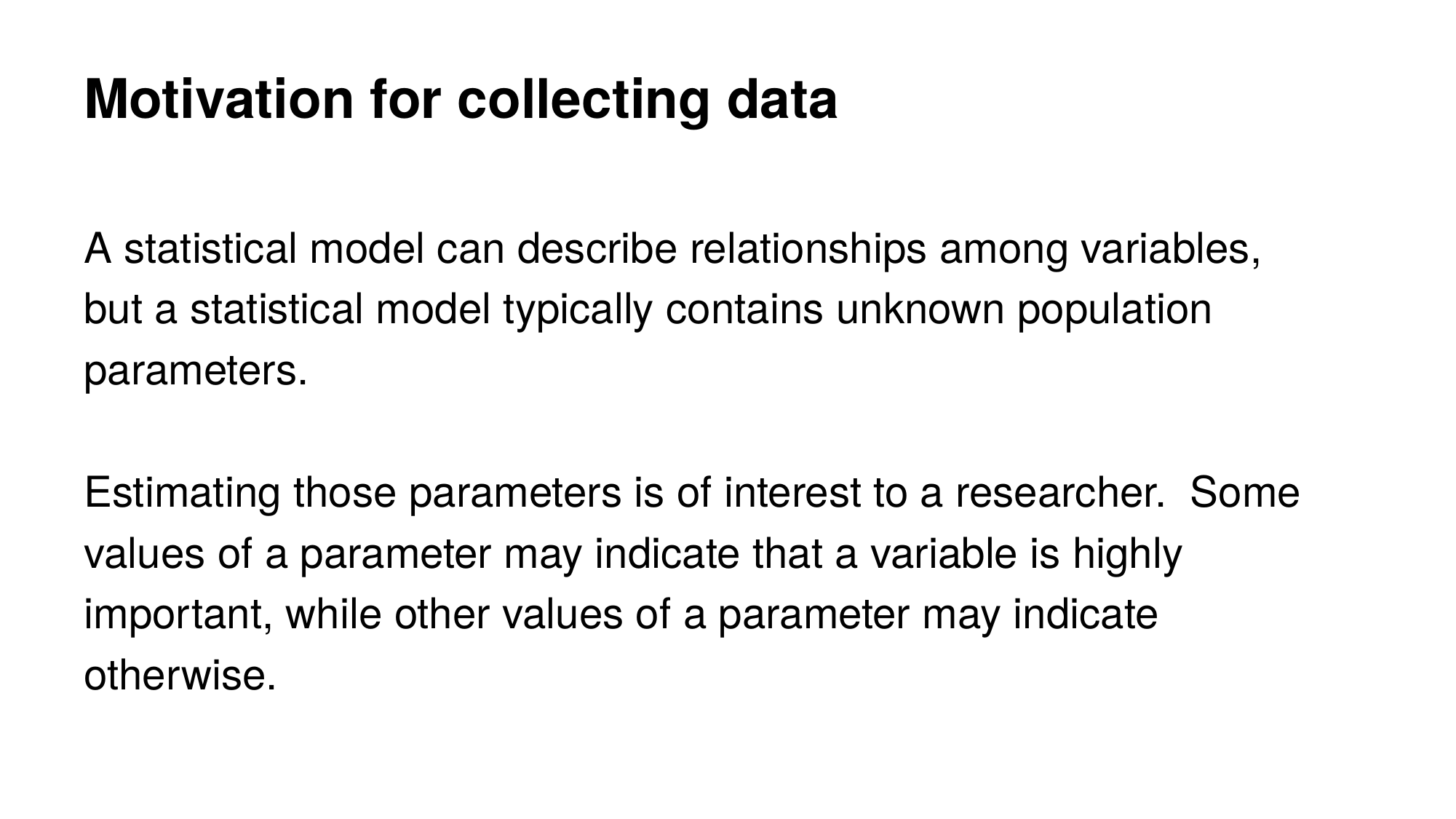

# Motivation for collecting data
A statistical model can describe relationships among variables, but a statistical model typically contains unknown population parameters.

Estimating those parameters is of interest to a researcher.  Some values of a parameter may indicate that a variable is highly important, while other values of a parameter may indicate otherwise.